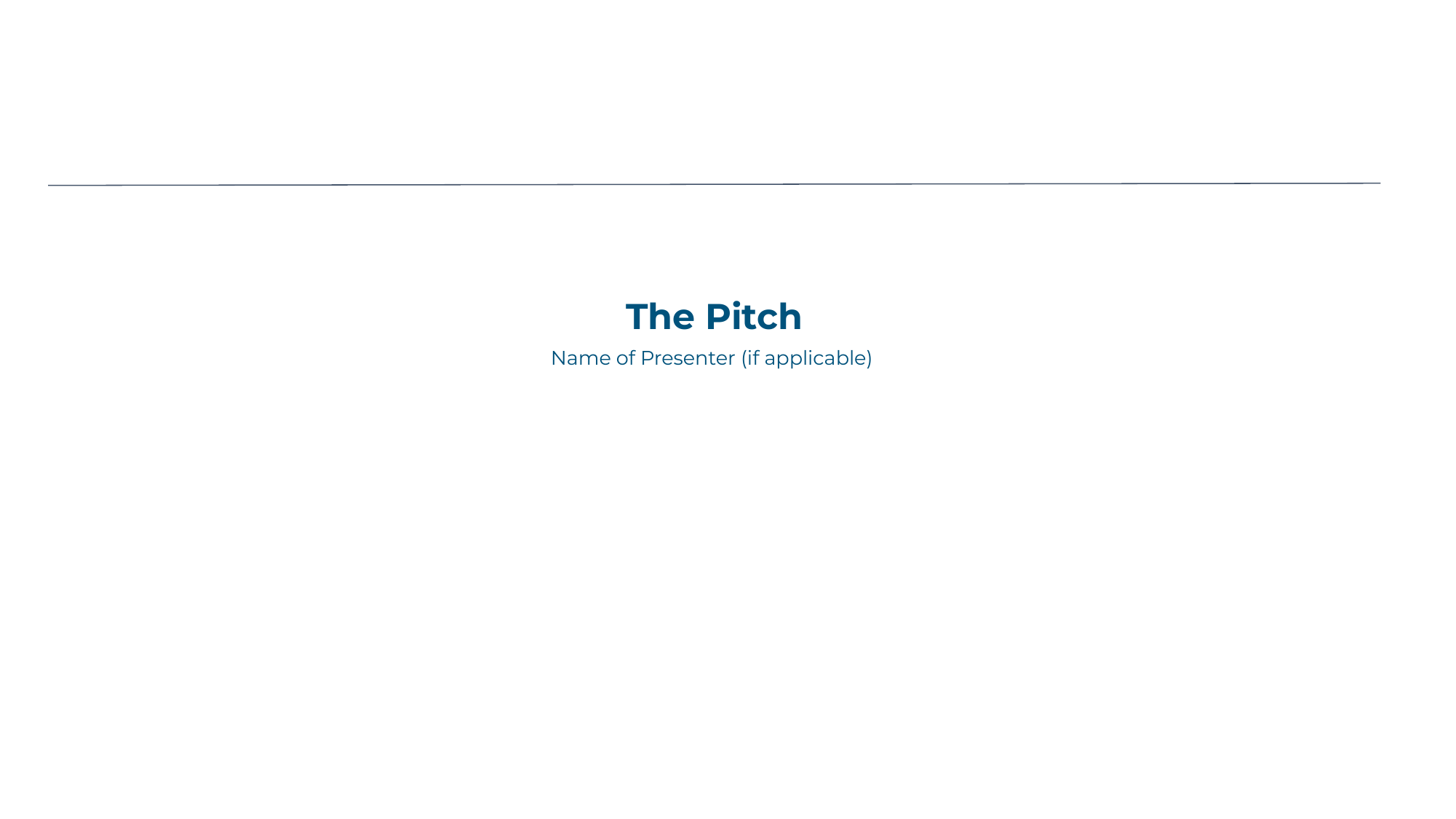

# The Pitch

Name of Presenter (if applicable)